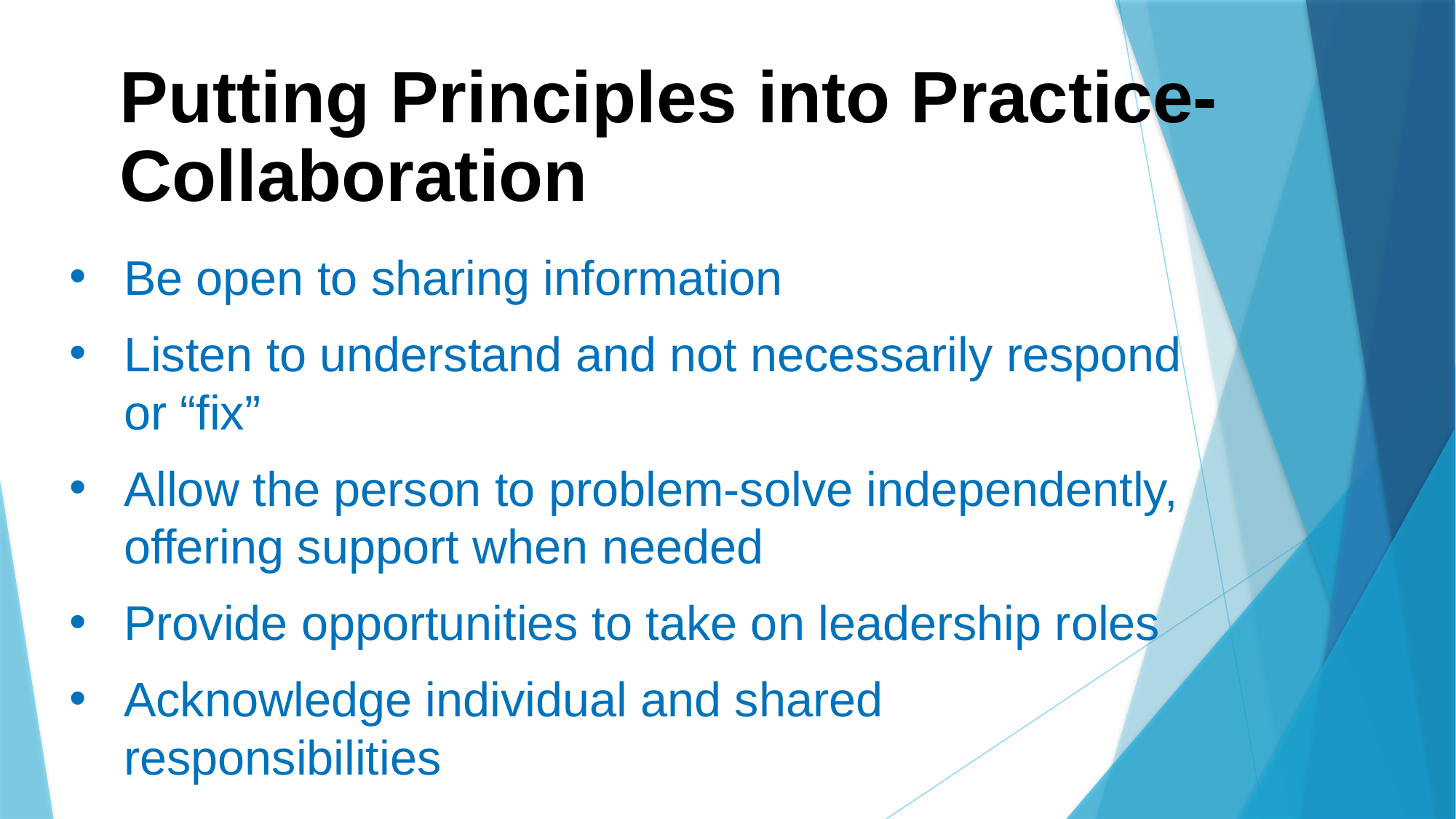

Putting Principles into Practice- Collaboration
Be open to sharing information
Listen to understand and not necessarily respond or “fix”
Allow the person to problem-solve independently, offering support when needed
Provide opportunities to take on leadership roles
Acknowledge individual and shared responsibilities